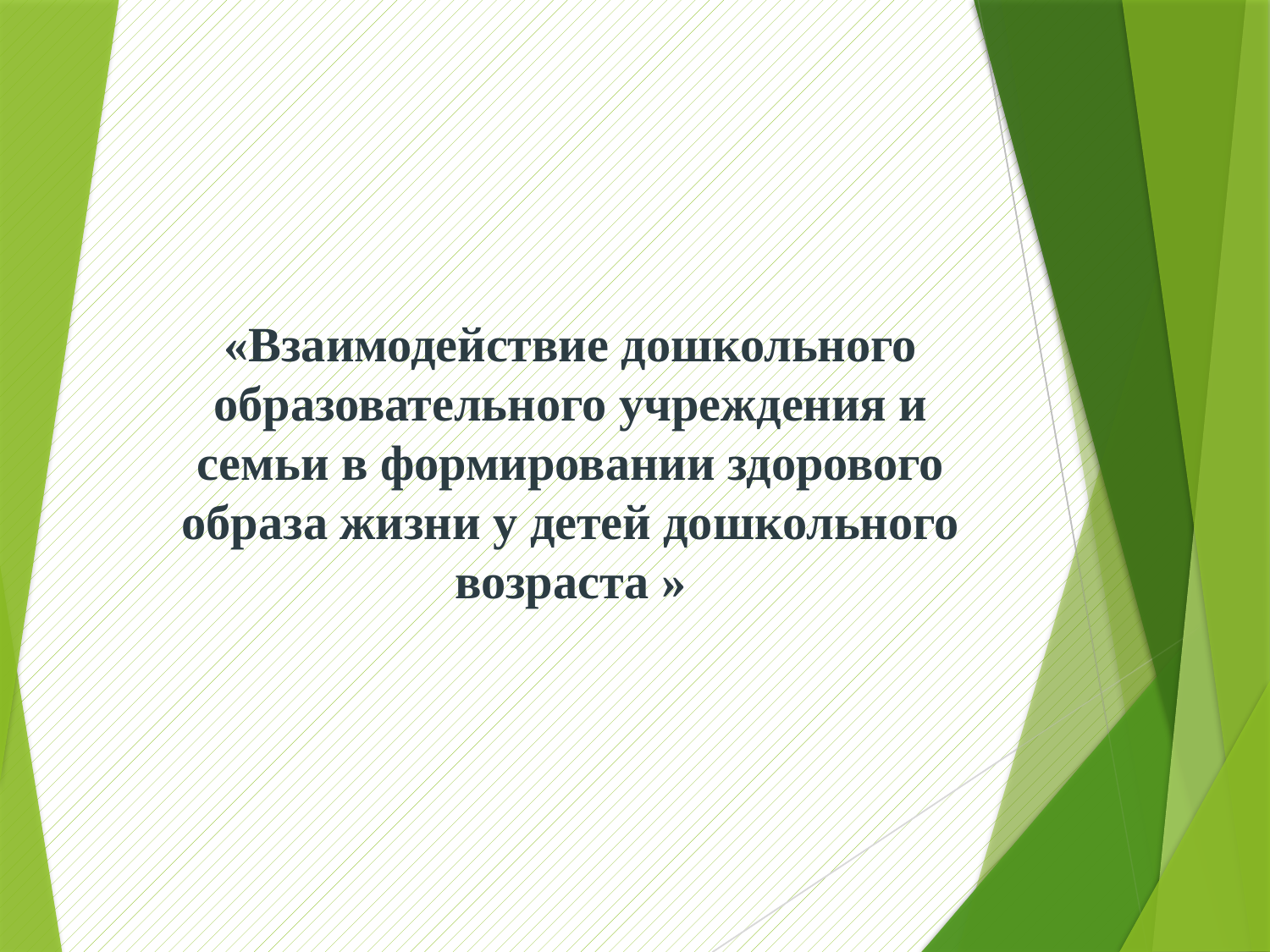

«Взаимодействие дошкольного образовательного учреждения и семьи в формировании здорового образа жизни у детей дошкольного возраста »